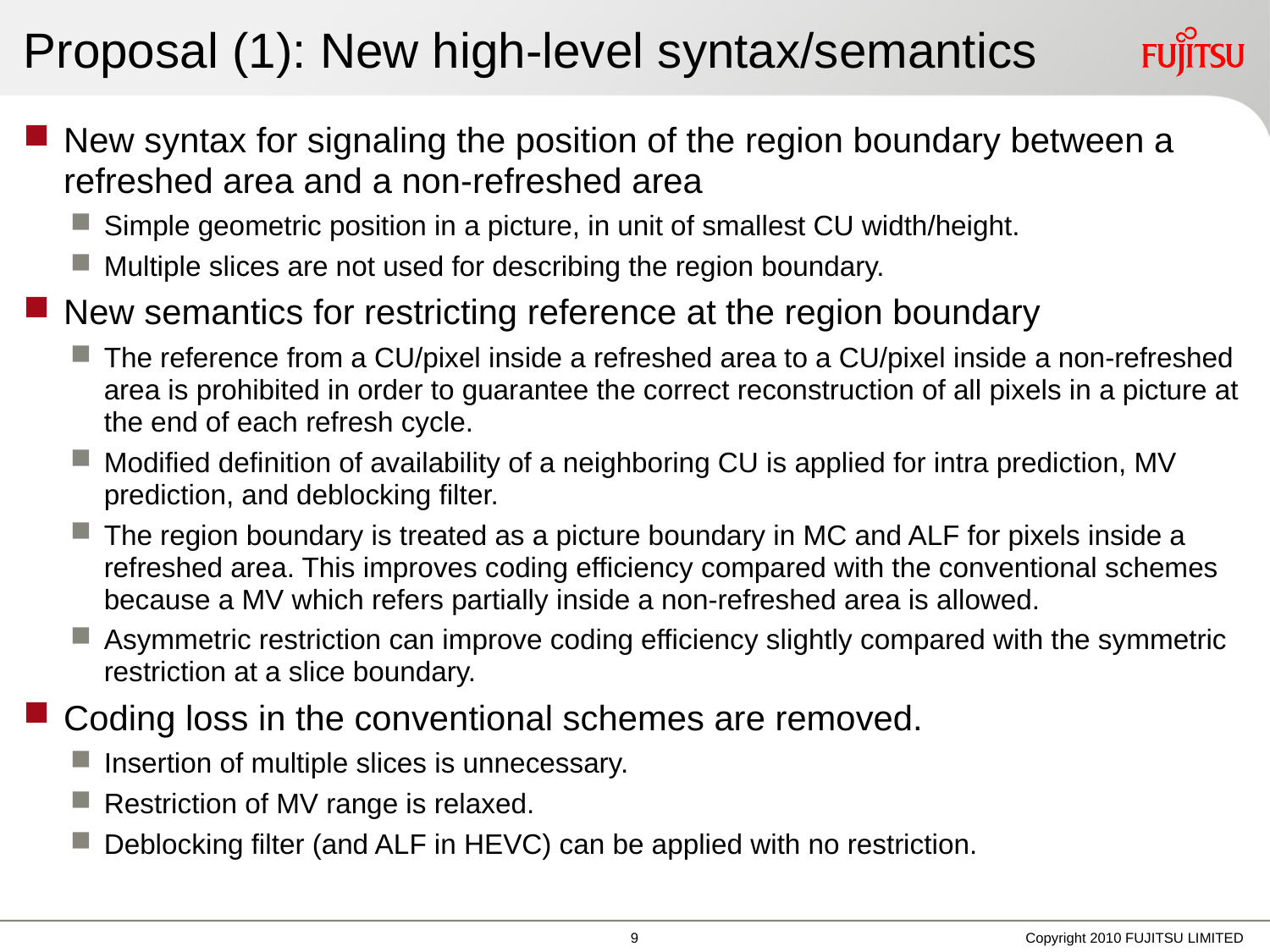

# Proposal (1): New high-level syntax/semantics
New syntax for signaling the position of the region boundary between a refreshed area and a non-refreshed area
Simple geometric position in a picture, in unit of smallest CU width/height.
Multiple slices are not used for describing the region boundary.
New semantics for restricting reference at the region boundary
The reference from a CU/pixel inside a refreshed area to a CU/pixel inside a non-refreshed area is prohibited in order to guarantee the correct reconstruction of all pixels in a picture at the end of each refresh cycle.
Modified definition of availability of a neighboring CU is applied for intra prediction, MV prediction, and deblocking filter.
The region boundary is treated as a picture boundary in MC and ALF for pixels inside a refreshed area. This improves coding efficiency compared with the conventional schemes because a MV which refers partially inside a non-refreshed area is allowed.
Asymmetric restriction can improve coding efficiency slightly compared with the symmetric restriction at a slice boundary.
Coding loss in the conventional schemes are removed.
Insertion of multiple slices is unnecessary.
Restriction of MV range is relaxed.
Deblocking filter (and ALF in HEVC) can be applied with no restriction.

9
Copyright 2010 FUJITSU LIMITED